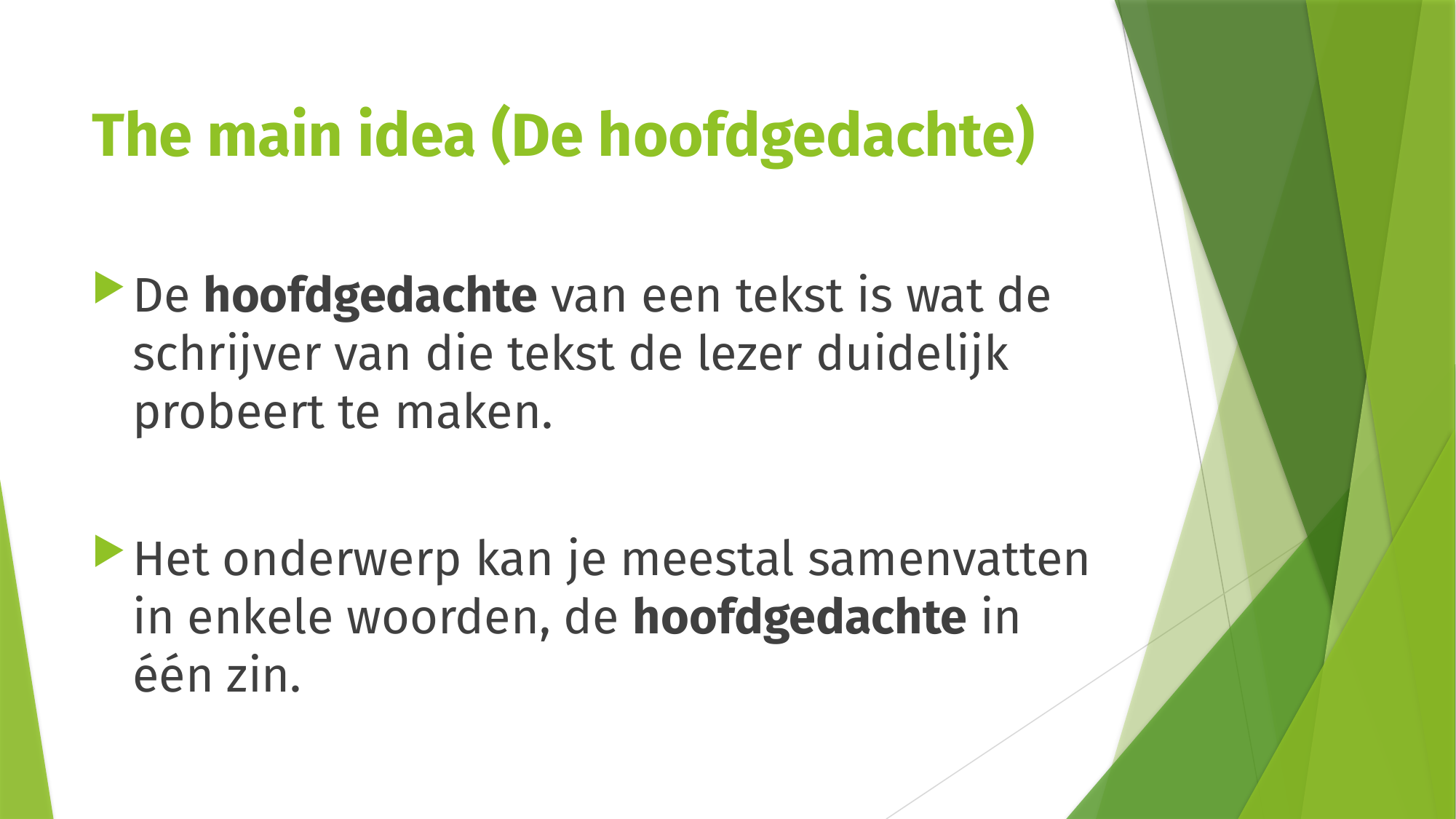

# The main idea (De hoofdgedachte)
De hoofdgedachte van een tekst is wat de schrijver van die tekst de lezer duidelijk probeert te maken.

Het onderwerp kan je meestal samenvatten in enkele woorden, de hoofdgedachte in één zin.